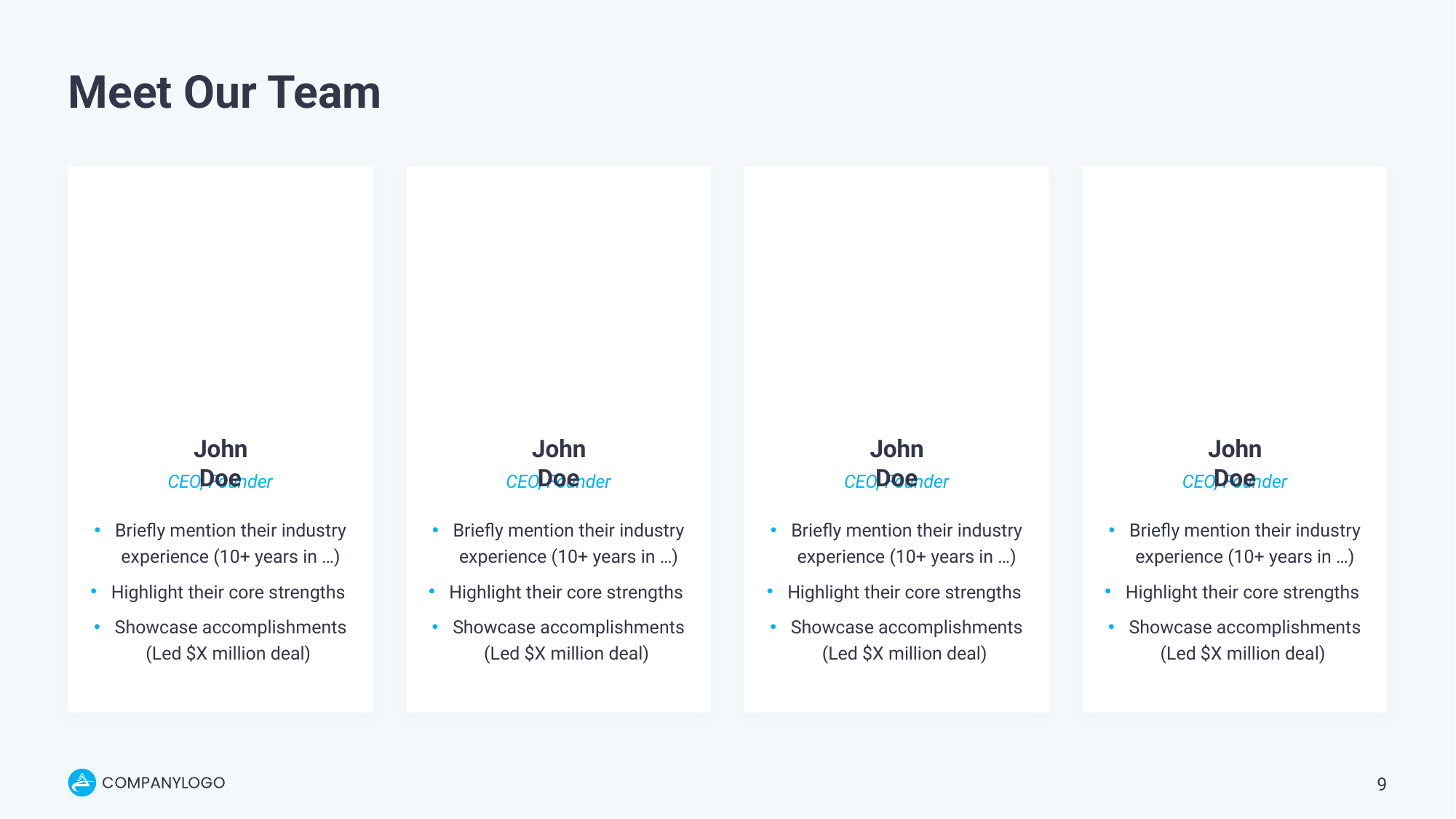

# Meet Our Team

John Doe
John Doe
John Doe
John Doe
CEO, Founder
CEO, Founder
CEO, Founder
CEO, Founder
Briefly mention their industry experience (10+ years in …)
Highlight their core strengths
Showcase accomplishments (Led $X million deal)
Briefly mention their industry experience (10+ years in …)
Highlight their core strengths
Showcase accomplishments (Led $X million deal)
Briefly mention their industry experience (10+ years in …)
Highlight their core strengths
Showcase accomplishments (Led $X million deal)
Briefly mention their industry experience (10+ years in …)
Highlight their core strengths
Showcase accomplishments (Led $X million deal)